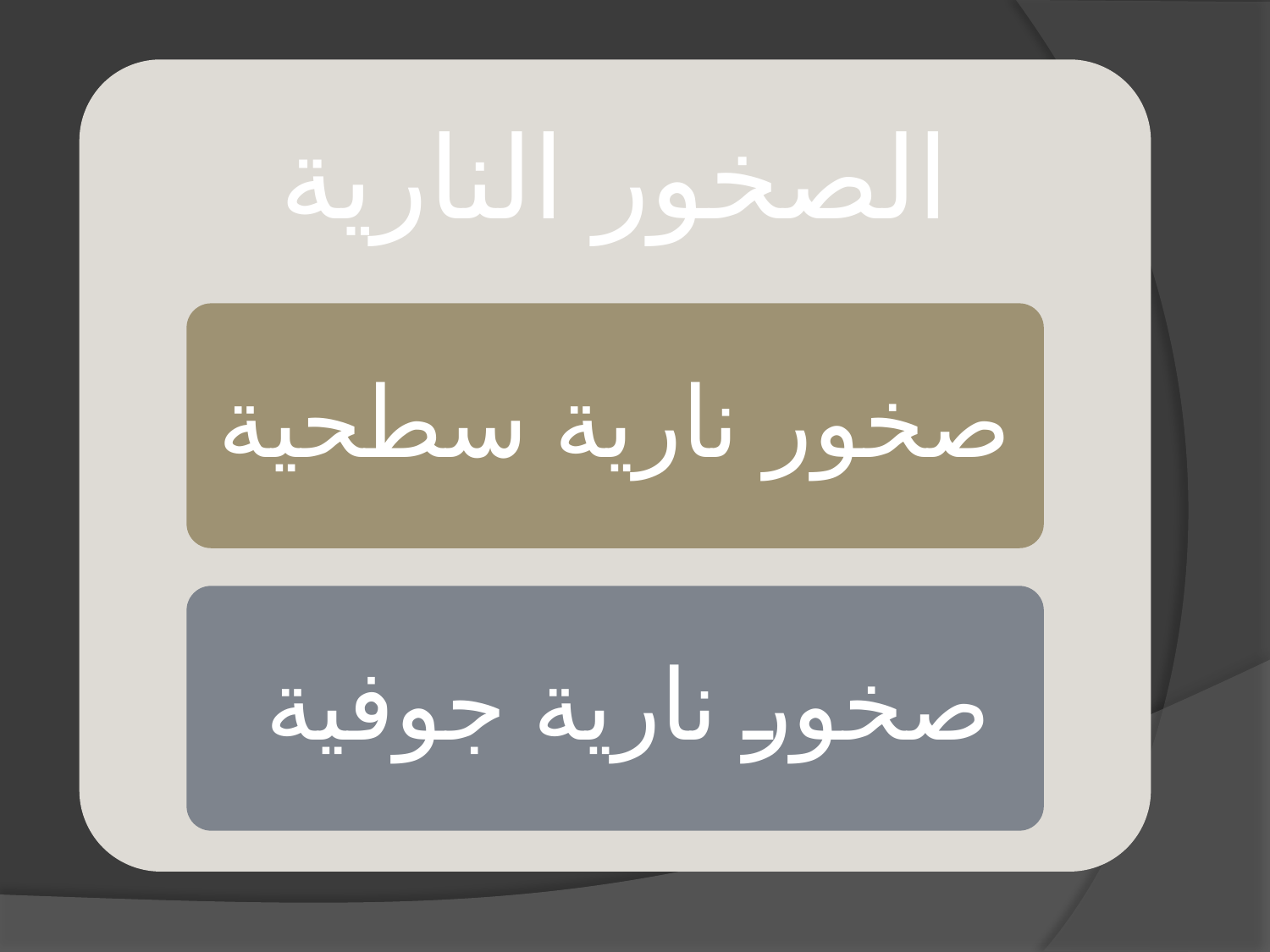

الصخور النارية
صخور نارية سطحية
صخور نارية جوفية